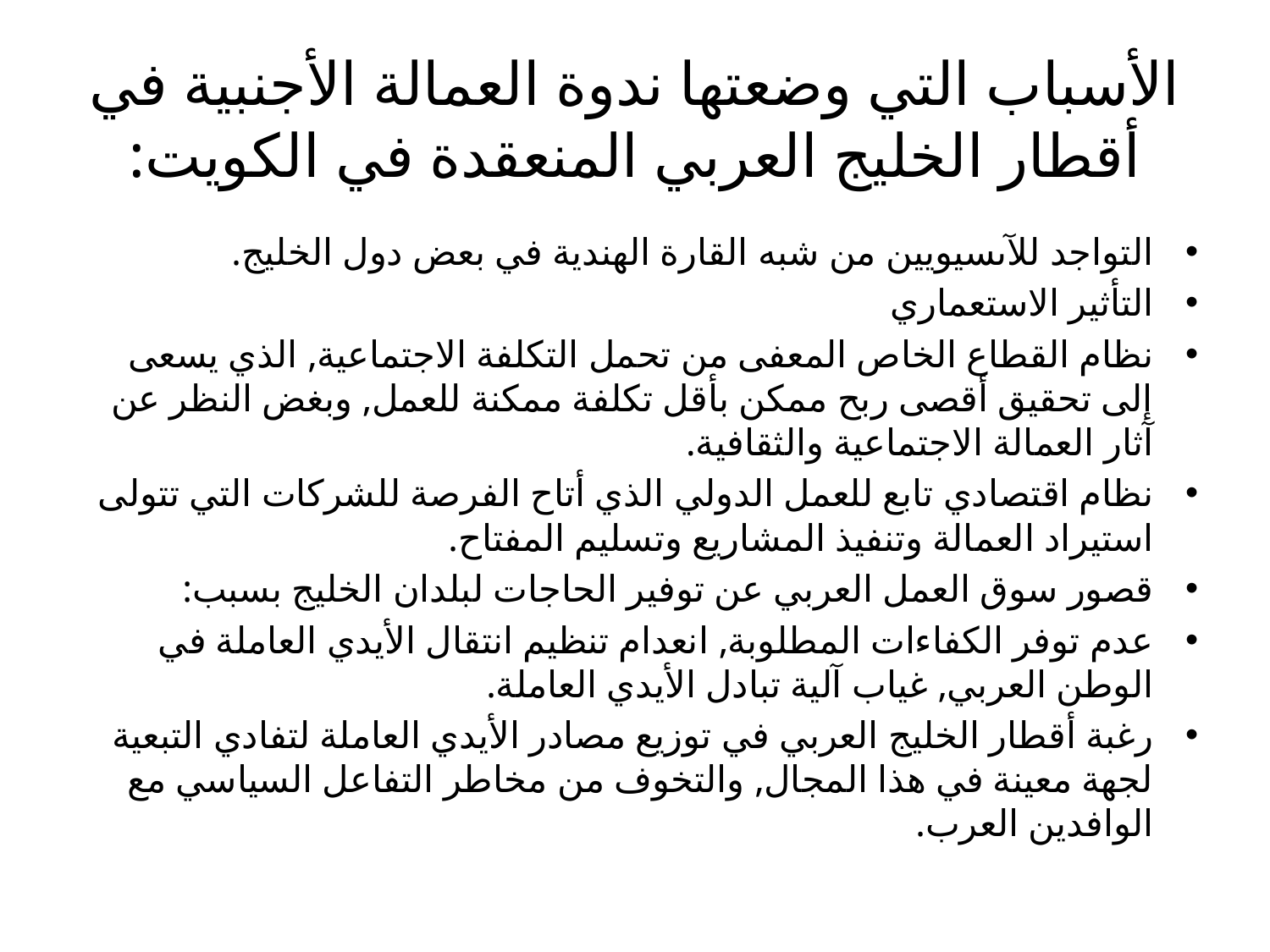

# الأسباب التي وضعتها ندوة العمالة الأجنبية في أقطار الخليج العربي المنعقدة في الكويت:
التواجد للآىسيويين من شبه القارة الهندية في بعض دول الخليج.
التأثير الاستعماري
نظام القطاع الخاص المعفى من تحمل التكلفة الاجتماعية, الذي يسعى إلى تحقيق أقصى ربح ممكن بأقل تكلفة ممكنة للعمل, وبغض النظر عن آثار العمالة الاجتماعية والثقافية.
نظام اقتصادي تابع للعمل الدولي الذي أتاح الفرصة للشركات التي تتولى استيراد العمالة وتنفيذ المشاريع وتسليم المفتاح.
قصور سوق العمل العربي عن توفير الحاجات لبلدان الخليج بسبب:
عدم توفر الكفاءات المطلوبة, انعدام تنظيم انتقال الأيدي العاملة في الوطن العربي, غياب آلية تبادل الأيدي العاملة.
رغبة أقطار الخليج العربي في توزيع مصادر الأيدي العاملة لتفادي التبعية لجهة معينة في هذا المجال, والتخوف من مخاطر التفاعل السياسي مع الوافدين العرب.